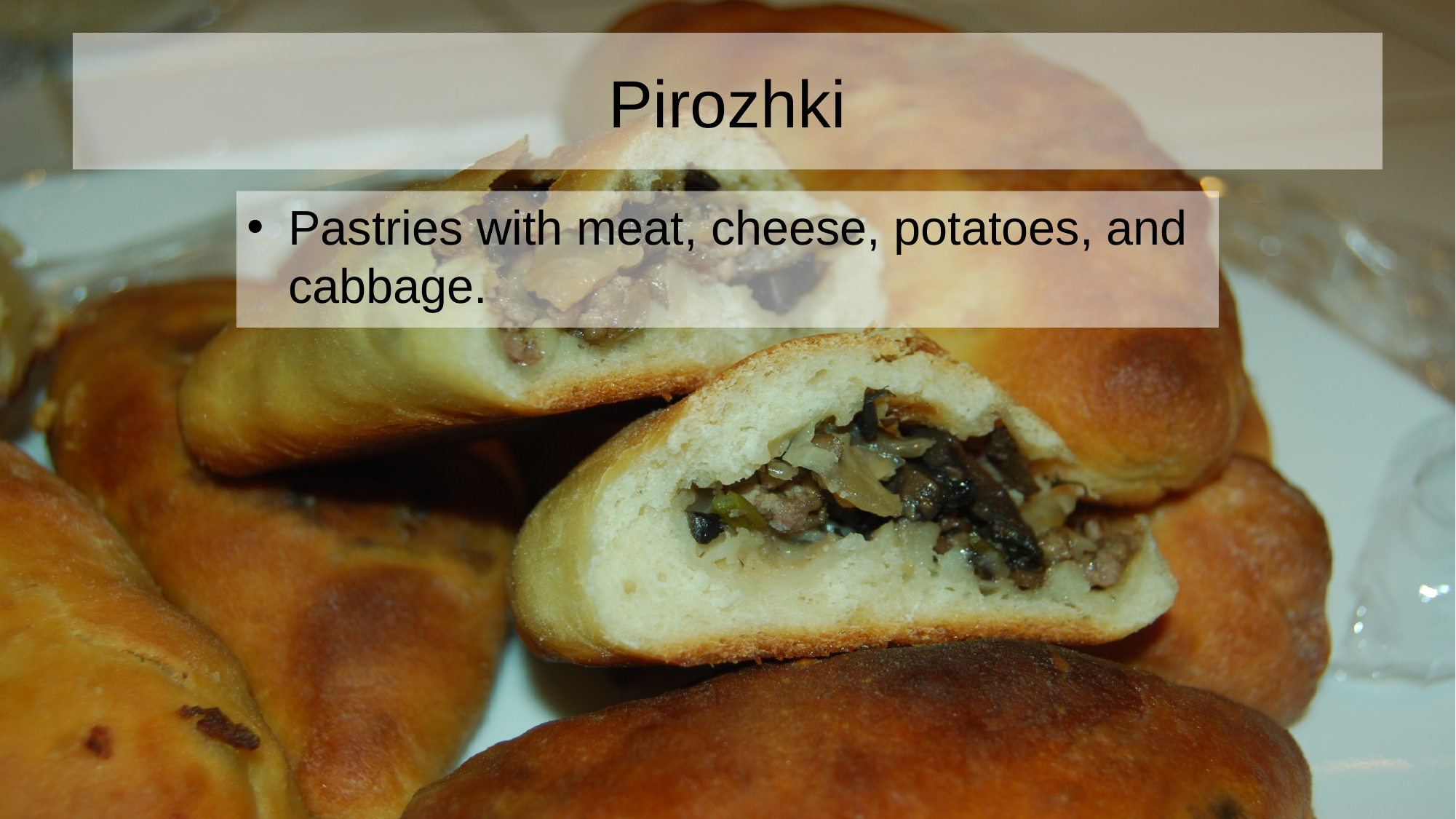

# Pirozhki
Pastries with meat, cheese, potatoes, and cabbage.